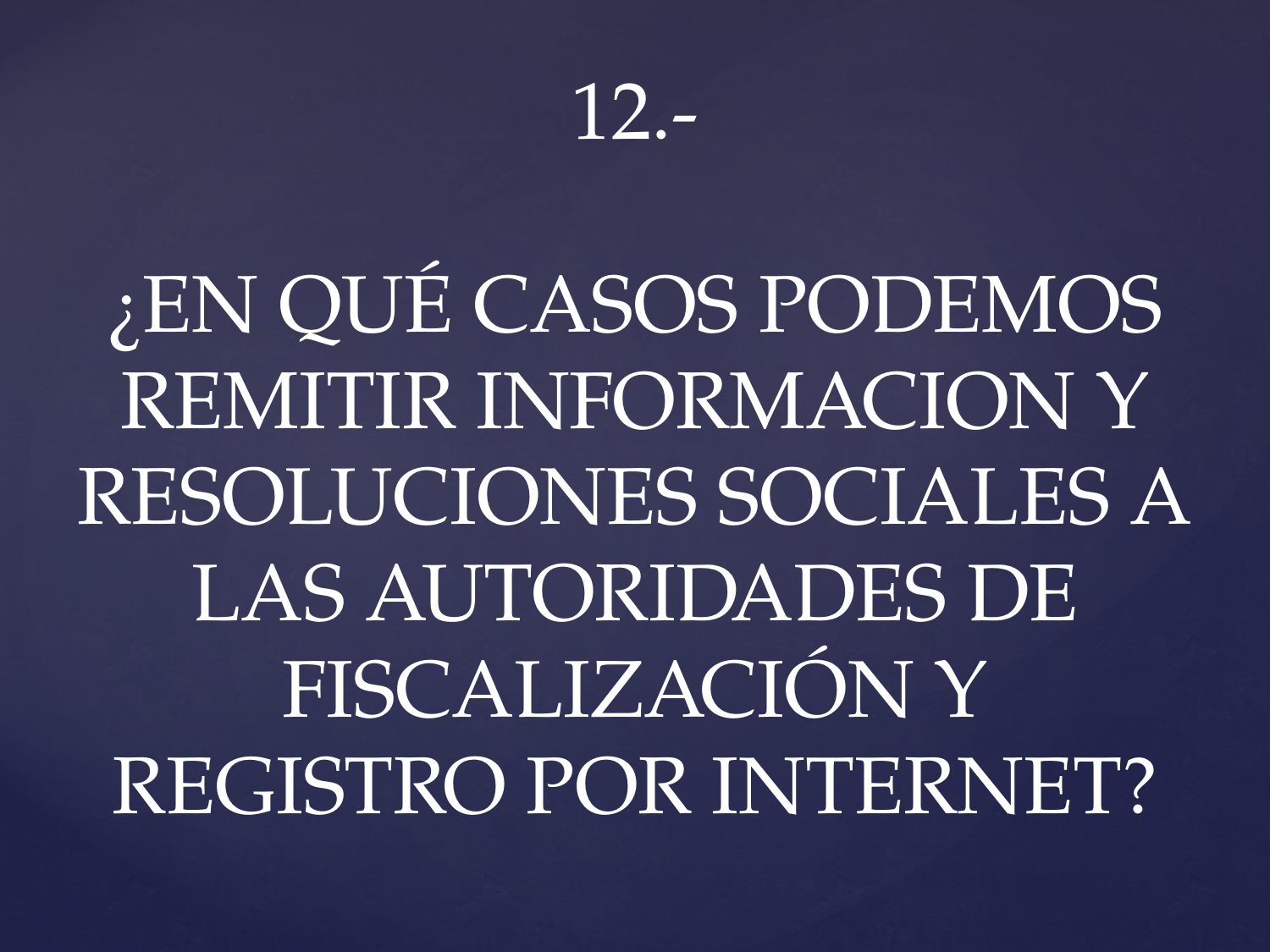

# 12.- ¿EN QUÉ CASOS PODEMOS REMITIR INFORMACION Y RESOLUCIONES SOCIALES A LAS AUTORIDADES DE FISCALIZACIÓN Y REGISTRO POR INTERNET?